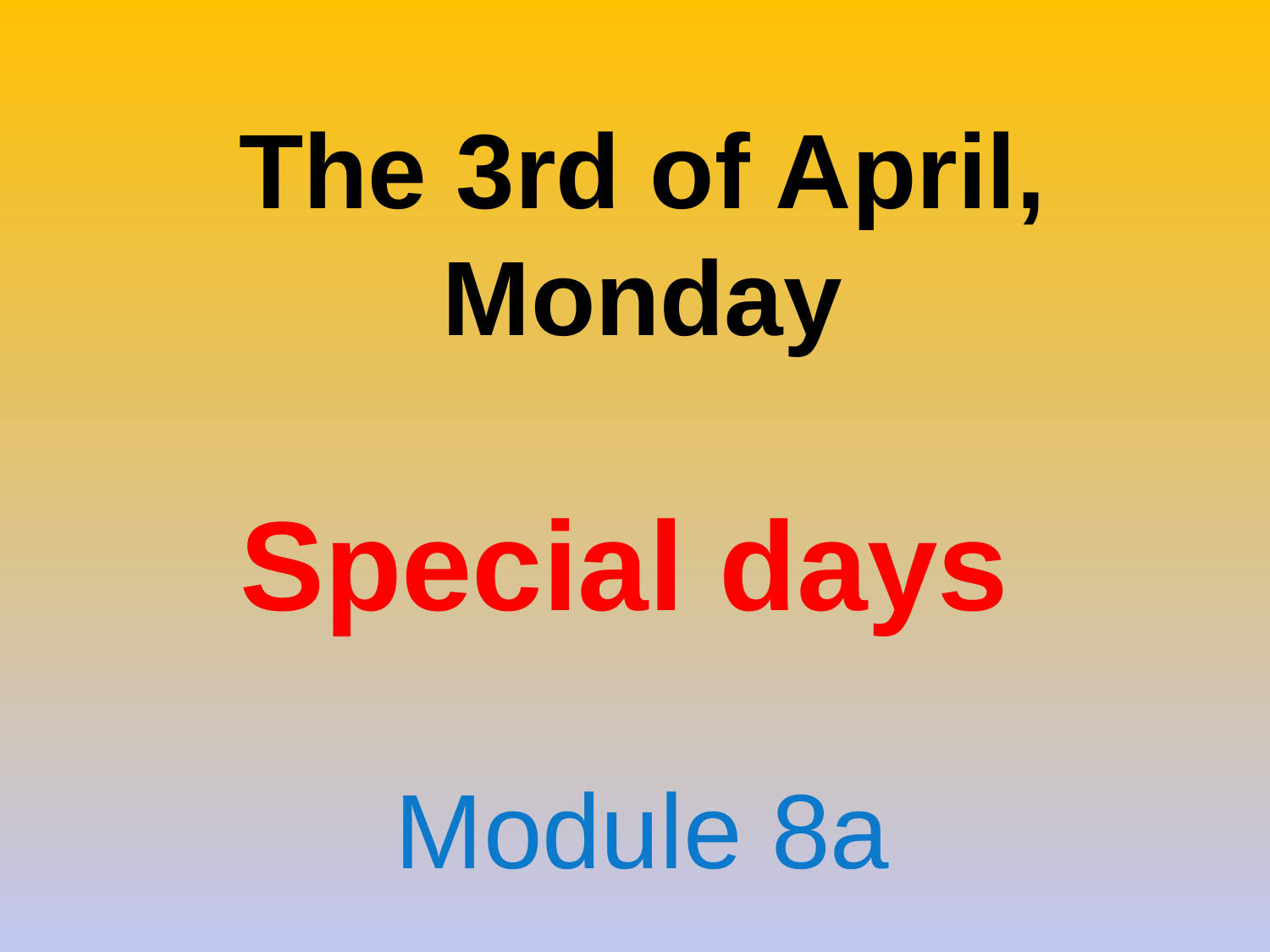

The 3rd of April, Monday

Special days

Module 8a